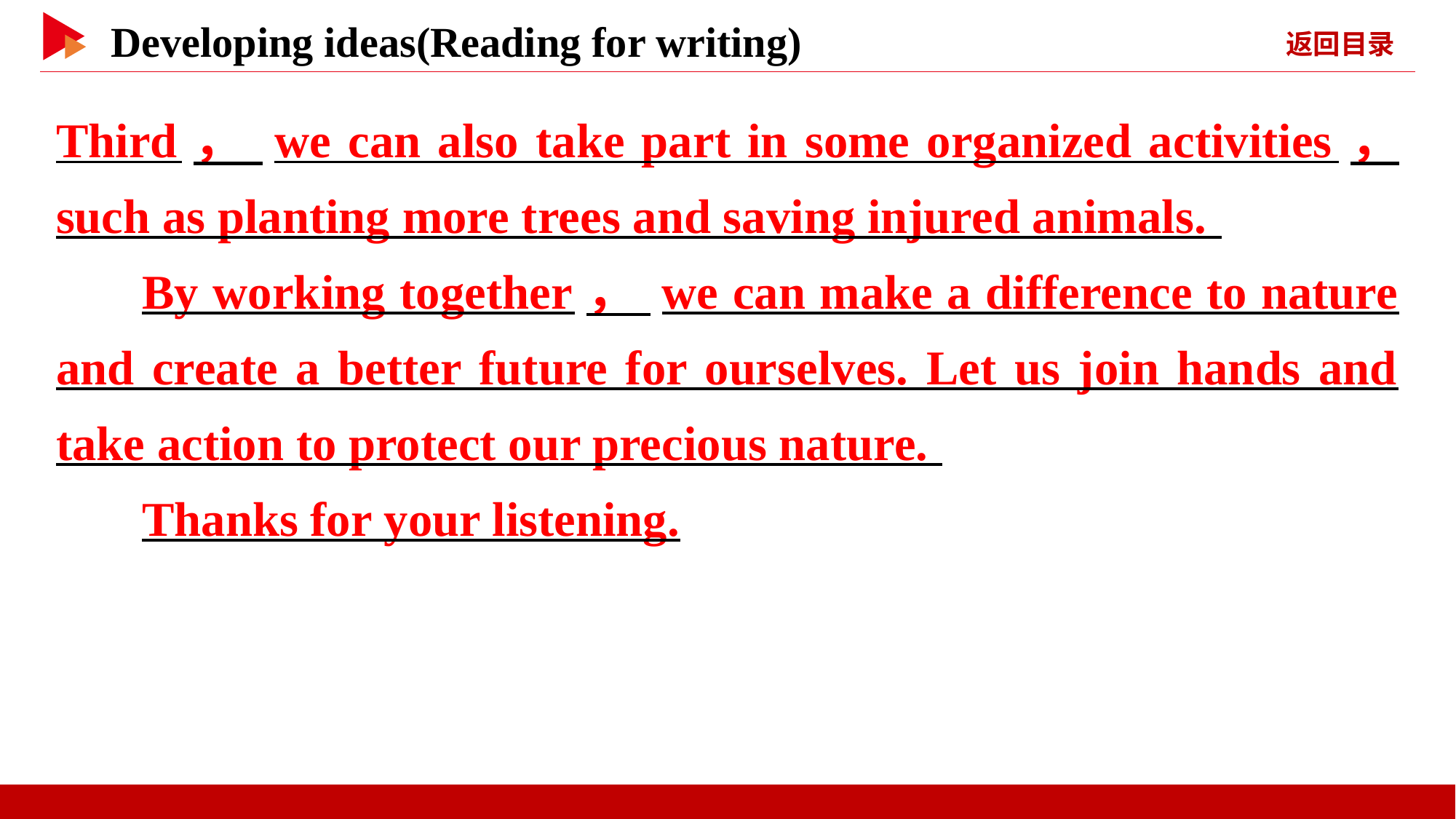

Third， we can also take part in some organized activities， such as planting more trees and saving injured animals.
By working together， we can make a difference to nature and create a better future for ourselves. Let us join hands and take action to protect our precious nature.
Thanks for your listening.